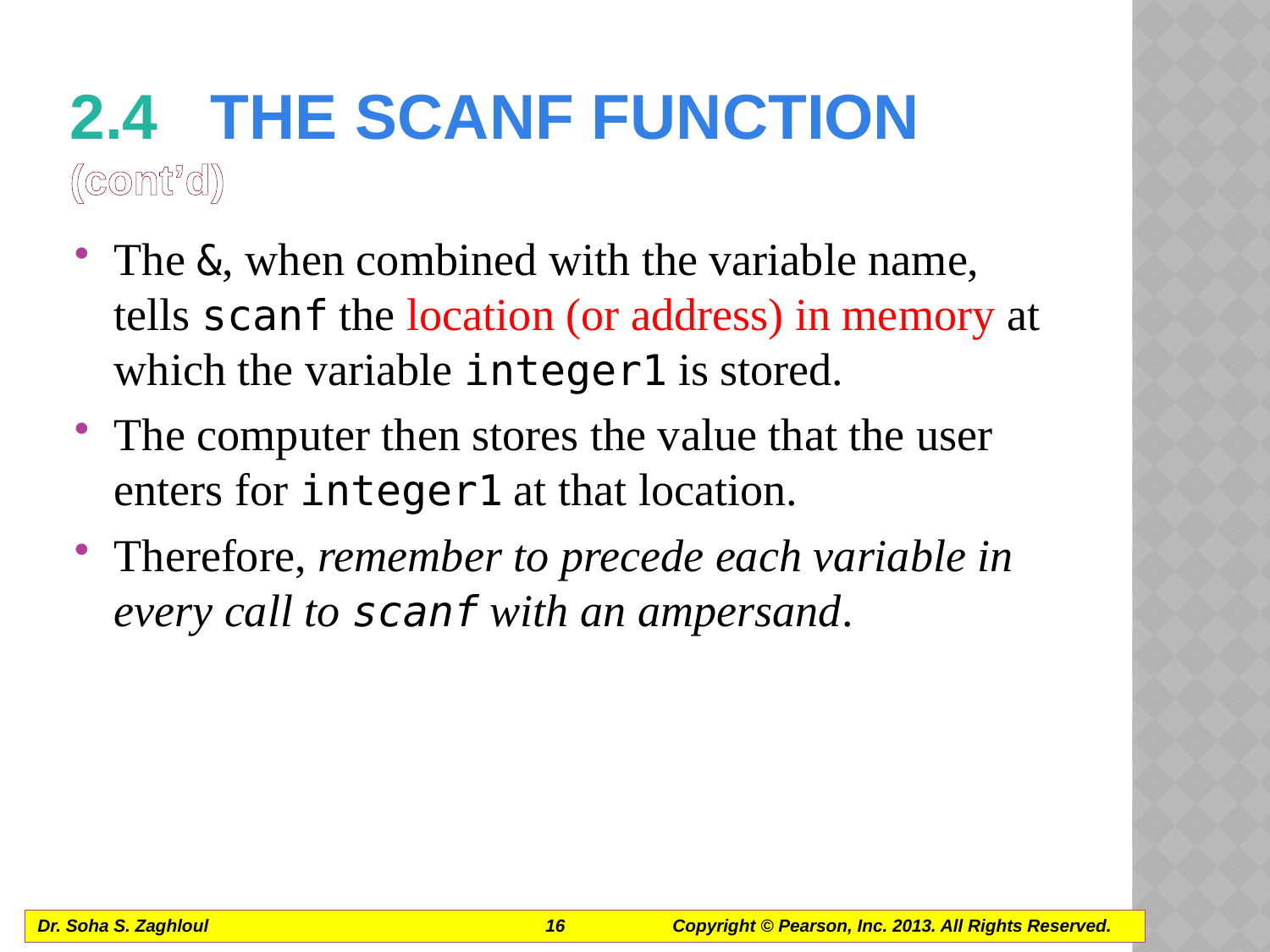

# 2.4   the scanf FUNCTION (cont’d)
The &, when combined with the variable name, tells scanf the location (or address) in memory at which the variable integer1 is stored.
The computer then stores the value that the user enters for integer1 at that location.
Therefore, remember to precede each variable in every call to scanf with an ampersand.
Dr. Soha S. Zaghloul			16	Copyright © Pearson, Inc. 2013. All Rights Reserved.
©1992-2013 by Pearson Education, Inc. All Rights Reserved.